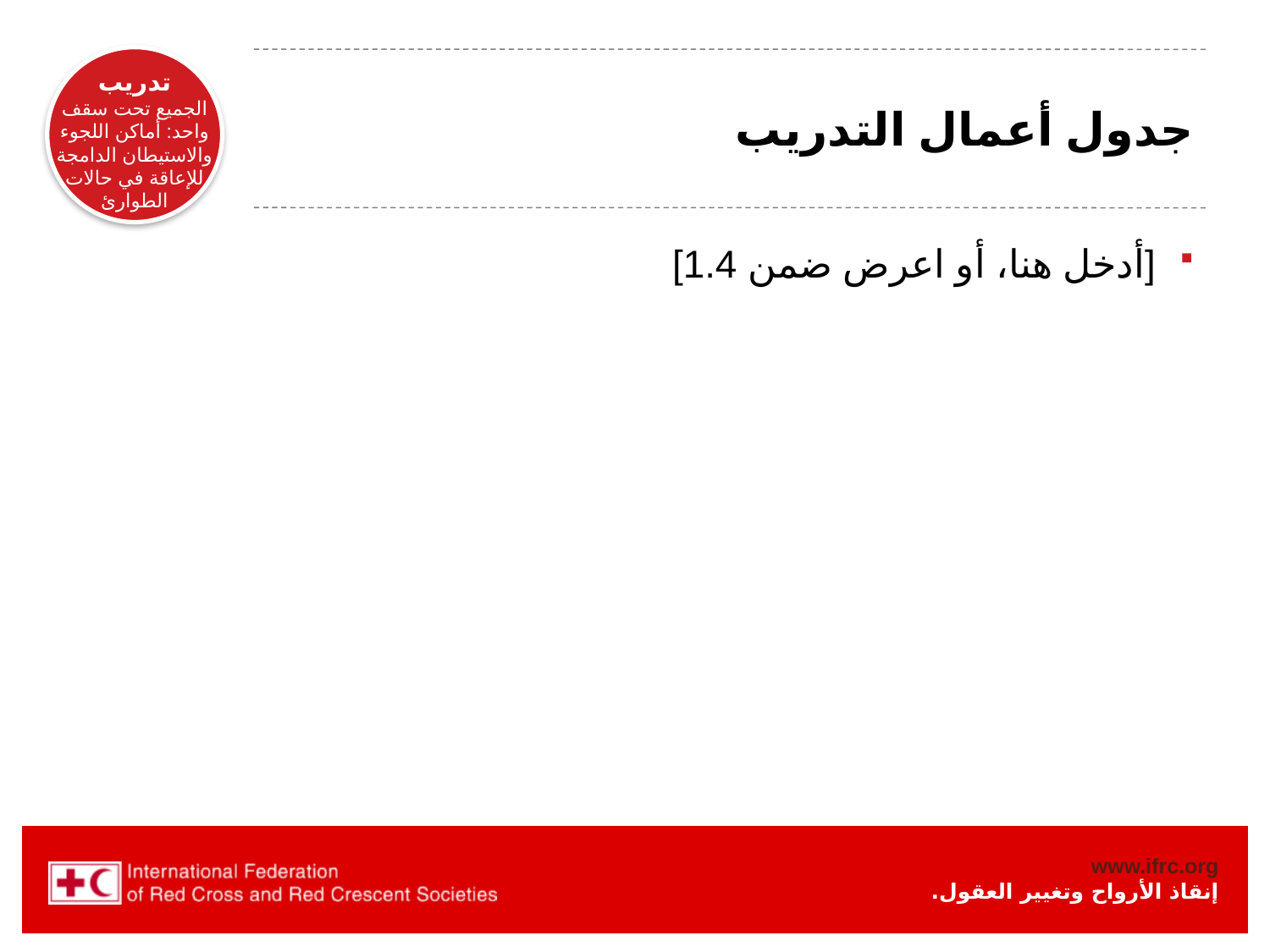

# جدول أعمال التدريب
[أدخل هنا، أو اعرض ضمن 1.4]